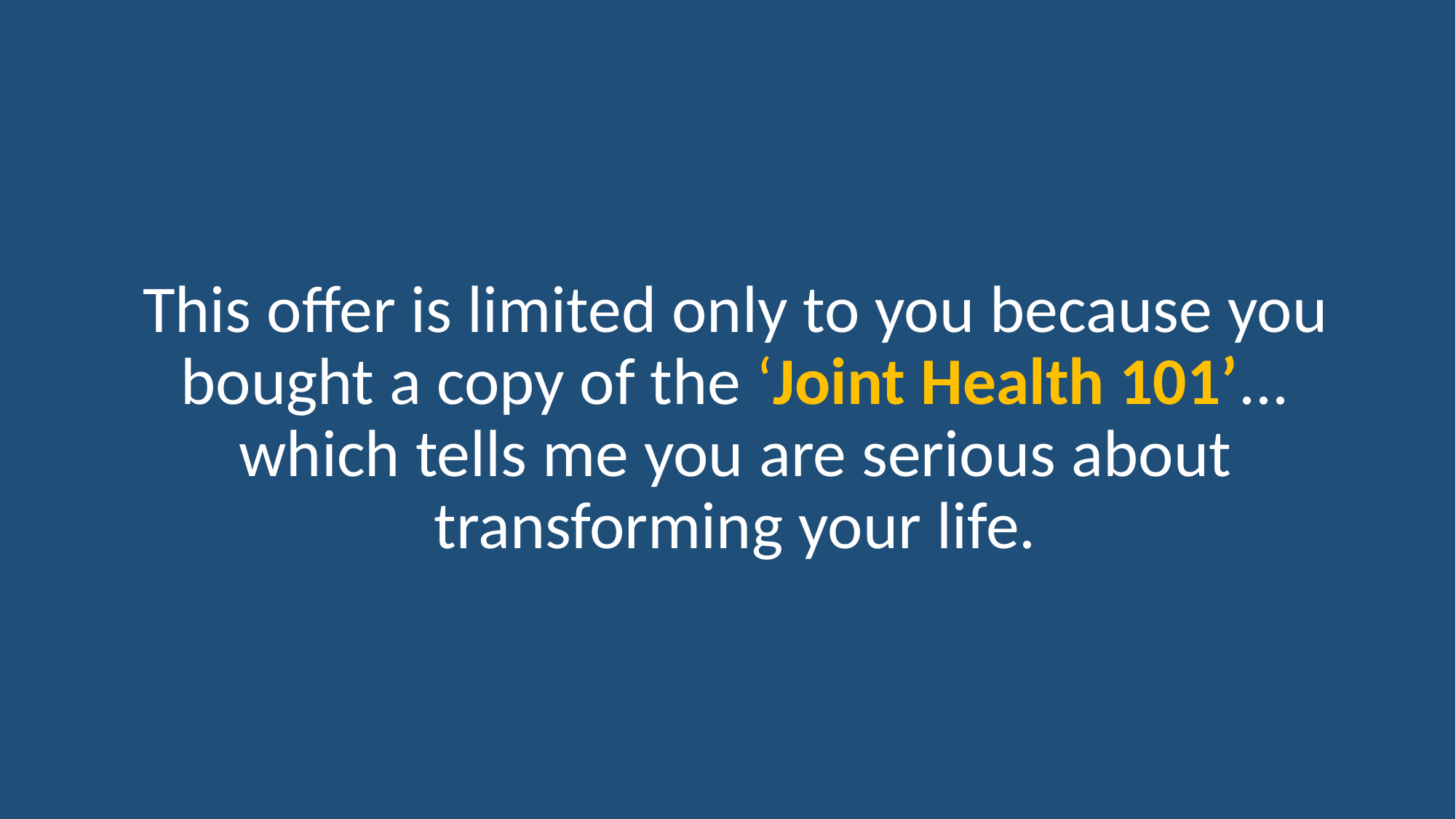

This offer is limited only to you because you bought a copy of the ‘Joint Health 101’... which tells me you are serious about transforming your life.